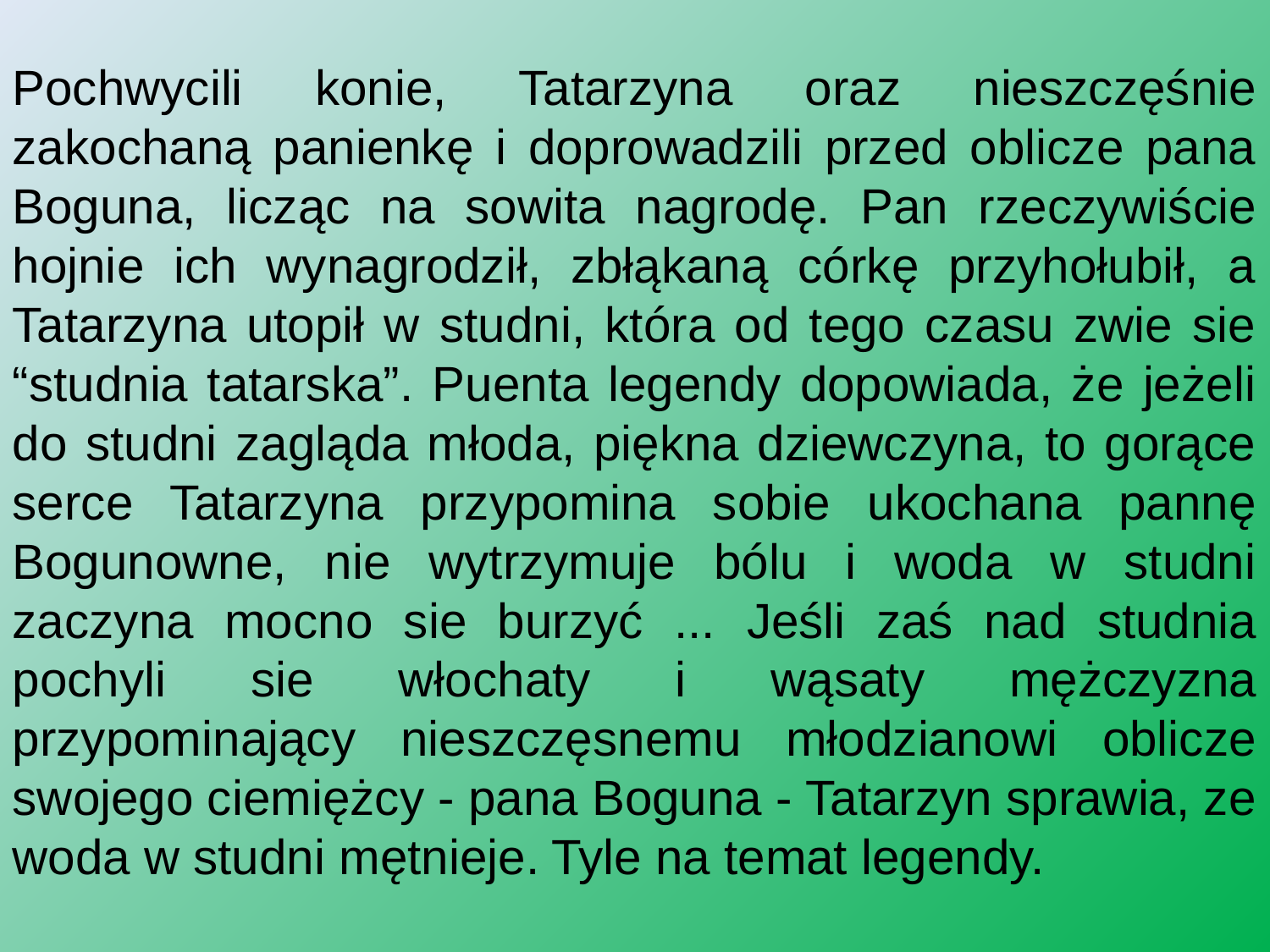

Pochwycili konie, Tatarzyna oraz nieszczęśnie zakochaną panienkę i doprowadzili przed oblicze pana Boguna, licząc na sowita nagrodę. Pan rzeczywiście hojnie ich wynagrodził, zbłąkaną córkę przyhołubił, a Tatarzyna utopił w studni, która od tego czasu zwie sie “studnia tatarska”. Puenta legendy dopowiada, że jeżeli do studni zagląda młoda, piękna dziewczyna, to gorące serce Tatarzyna przypomina sobie ukochana pannę Bogunowne, nie wytrzymuje bólu i woda w studni zaczyna mocno sie burzyć ... Jeśli zaś nad studnia pochyli sie włochaty i wąsaty mężczyzna przypominający nieszczęsnemu młodzianowi oblicze swojego ciemiężcy - pana Boguna - Tatarzyn sprawia, ze woda w studni mętnieje. Tyle na temat legendy.